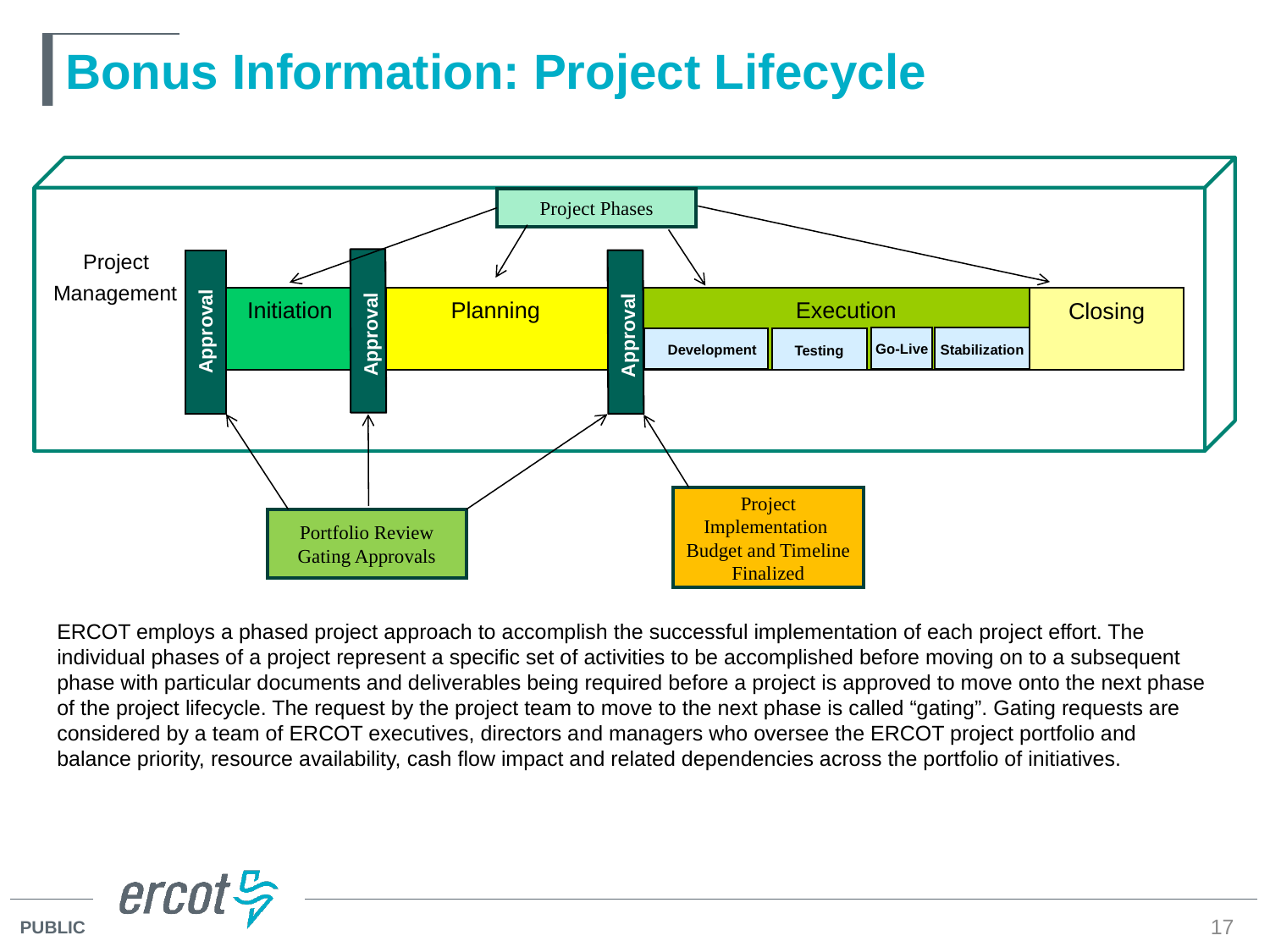

# Bonus Information: Project Lifecycle

Project Phases

Project

Management

Initiation
Planning
Execution
Closing
Approval
Approval
Approval

Go-Live
Stabilization
Development
Testing
Project Implementation
Budget and Timeline Finalized
Portfolio Review Gating Approvals
ERCOT employs a phased project approach to accomplish the successful implementation of each project effort. The individual phases of a project represent a specific set of activities to be accomplished before moving on to a subsequent phase with particular documents and deliverables being required before a project is approved to move onto the next phase of the project lifecycle. The request by the project team to move to the next phase is called “gating”. Gating requests are considered by a team of ERCOT executives, directors and managers who oversee the ERCOT project portfolio and balance priority, resource availability, cash flow impact and related dependencies across the portfolio of initiatives.
17